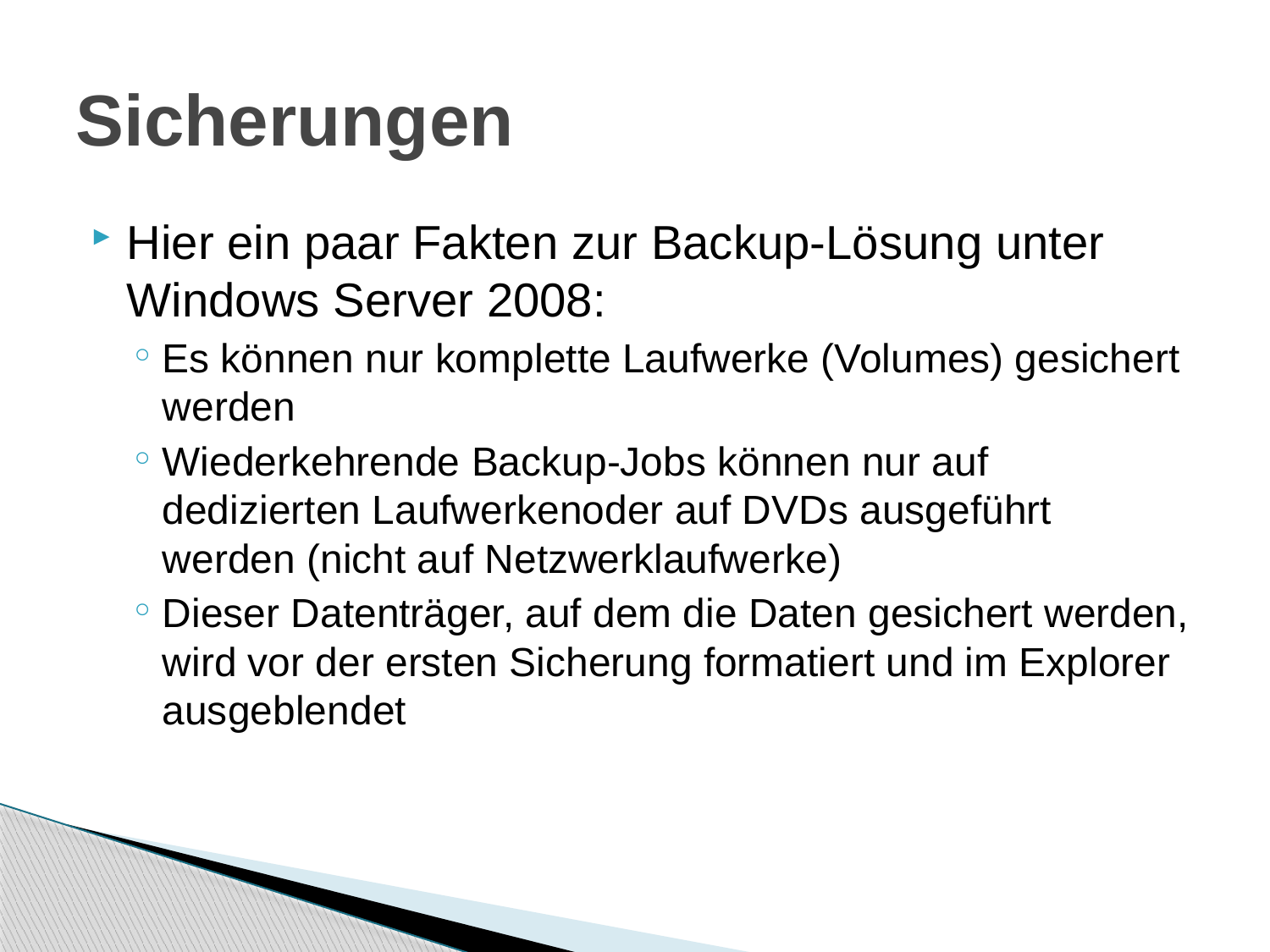

# Sicherungen
Hier ein paar Fakten zur Backup-Lösung unter Windows Server 2008:
Es können nur komplette Laufwerke (Volumes) gesichert werden
Wiederkehrende Backup-Jobs können nur auf dedizierten Laufwerkenoder auf DVDs ausgeführt werden (nicht auf Netzwerklaufwerke)
Dieser Datenträger, auf dem die Daten gesichert werden, wird vor der ersten Sicherung formatiert und im Explorer ausgeblendet